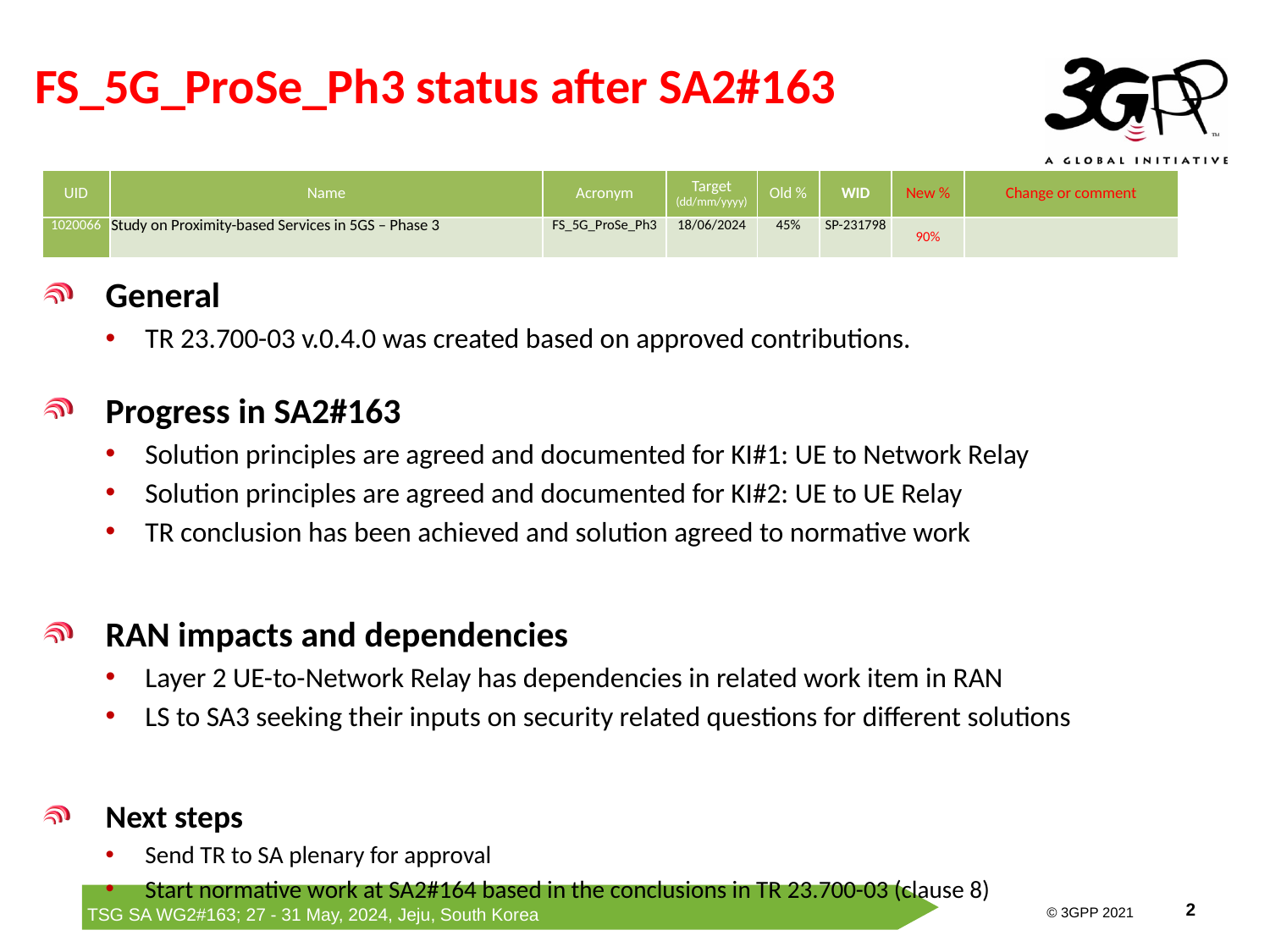

# FS_5G_ProSe_Ph3 status after SA2#163
| UID | Name | Acronym | Target (dd/mm/yyyy) | Old % | WID | New % | Change or comment |
| --- | --- | --- | --- | --- | --- | --- | --- |
| 1020066 | Study on Proximity-based Services in 5GS – Phase 3 | FS\_5G\_ProSe\_Ph3 | 18/06/2024 | 45% | SP-231798 | 90% |  |
General
TR 23.700-03 v.0.4.0 was created based on approved contributions.
Progress in SA2#163
Solution principles are agreed and documented for KI#1: UE to Network Relay
Solution principles are agreed and documented for KI#2: UE to UE Relay
TR conclusion has been achieved and solution agreed to normative work

RAN impacts and dependencies
Layer 2 UE-to-Network Relay has dependencies in related work item in RAN
LS to SA3 seeking their inputs on security related questions for different solutions

Next steps
Send TR to SA plenary for approval
Start normative work at SA2#164 based in the conclusions in TR 23.700-03 (clause 8)